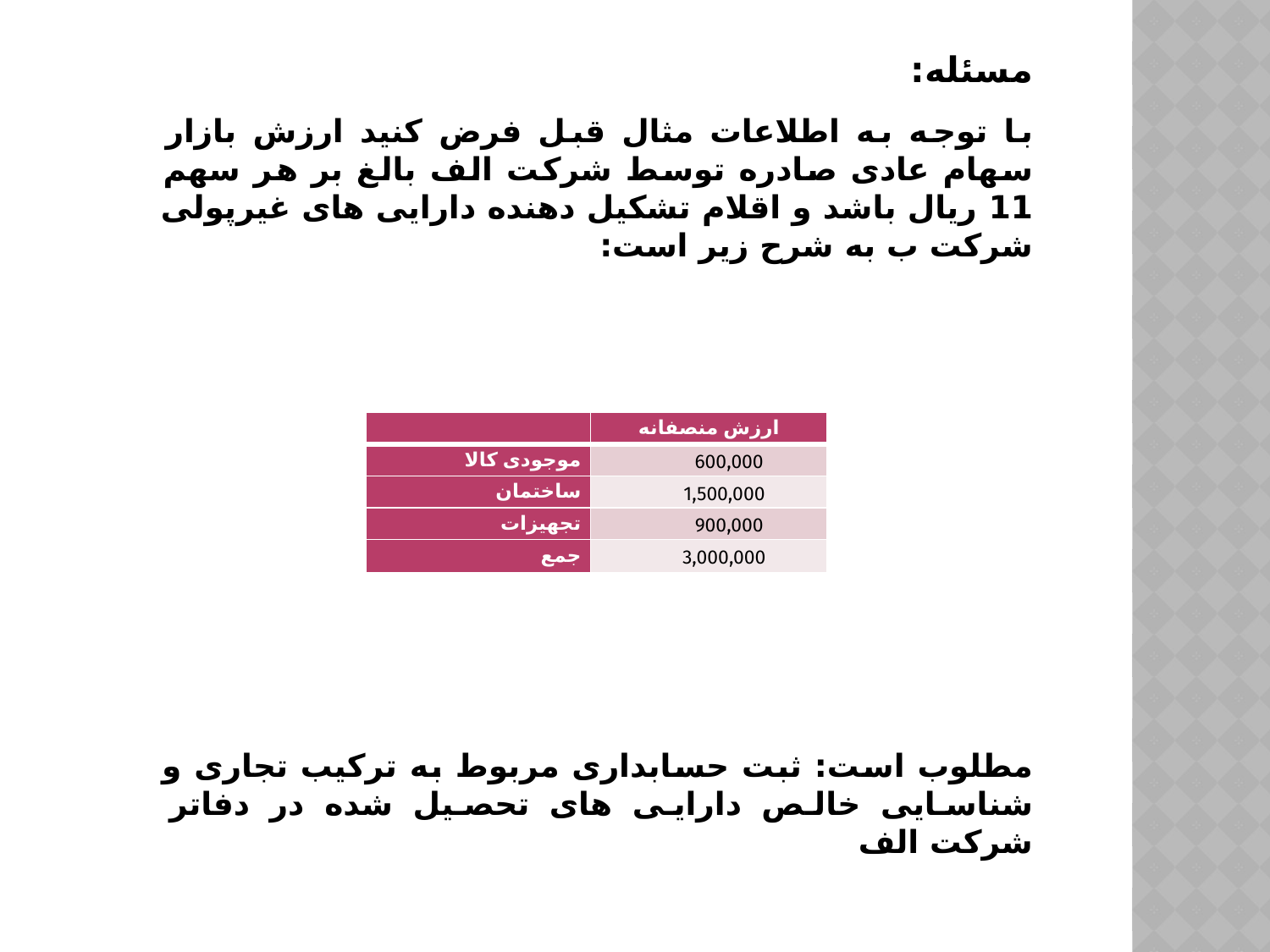

مسئله:

با توجه به اطلاعات مثال قبل فرض کنید ارزش بازار سهام عادی صادره توسط شرکت الف بالغ بر هر سهم 11 ريال باشد و اقلام تشکیل دهنده دارایی های غیرپولی شرکت ب به شرح زیر است:

مطلوب است: ثبت حسابداری مربوط به ترکیب تجاری و شناسایی خالص دارایی های تحصیل شده در دفاتر شرکت الف
|  | ارزش منصفانه |
| --- | --- |
| موجودی کالا | 600,000 |
| ساختمان | 1,500,000 |
| تجهیزات | 900,000 |
| جمع | 3,000,000 |